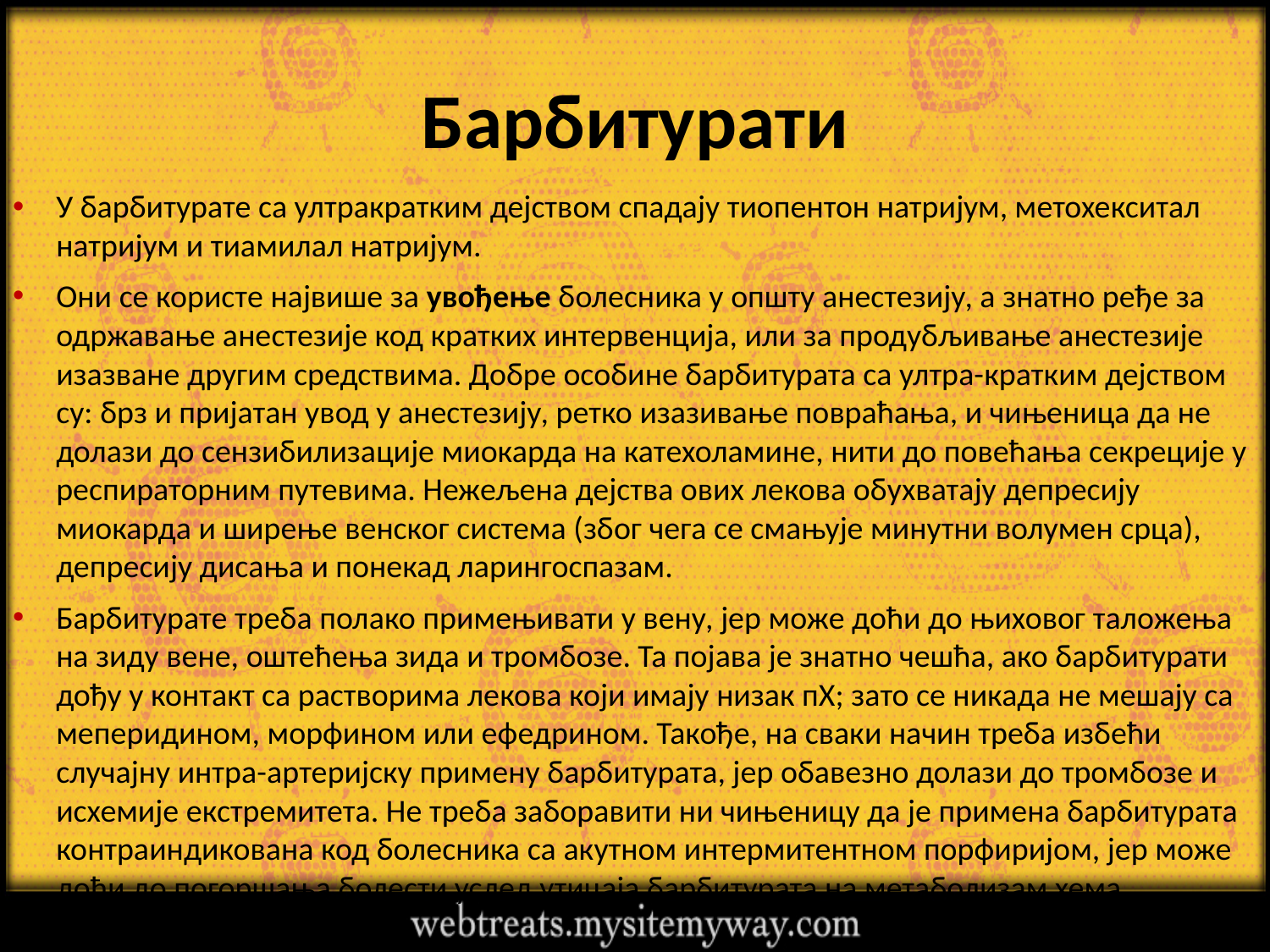

# Барбитурати
У барбитурате са ултракратким дејством спадају тиопентон натријум, метохекситал натријум и тиамилал натријум.
Они се користе највише за увођење болесника у општу анестезију, а знатно ређе за одржавање анестезије код кратких интервенција, или за продубљивање анестезије изазване другим средствима. Добре особине барбитурата са ултра-кратким дејством су: брз и пријатан увод у анестезију, ретко изазивање повраћања, и чињеница да не долази до сензибилизације миокарда на катехоламине, нити до повећања секреције у респираторним путевима. Нежељена дејства ових лекова обухватају депресију миокарда и ширење венског система (због чега се смањује минутни волумен срца), депресију дисања и понекад ларингоспазам.
Барбитурате треба полако примењивати у вену, јер може доћи до њиховог таложења на зиду вене, оштећења зида и тромбозе. Та појава је знатно чешћа, ако барбитурати дођу у контакт са растворима лекова који имају низак пХ; зато се никада не мешају са меперидином, морфином или ефедрином. Такође, на сваки начин треба избећи случајну интра-артеријску примену барбитурата, јер обавезно долази до тромбозе и исхемије екстремитета. Не треба заборавити ни чињеницу да је примена барбитурата контраиндикована код болесника са акутном интермитентном порфиријом, јер може доћи до погоршања болести услед утицаја барбитурата на метаболизам хема.